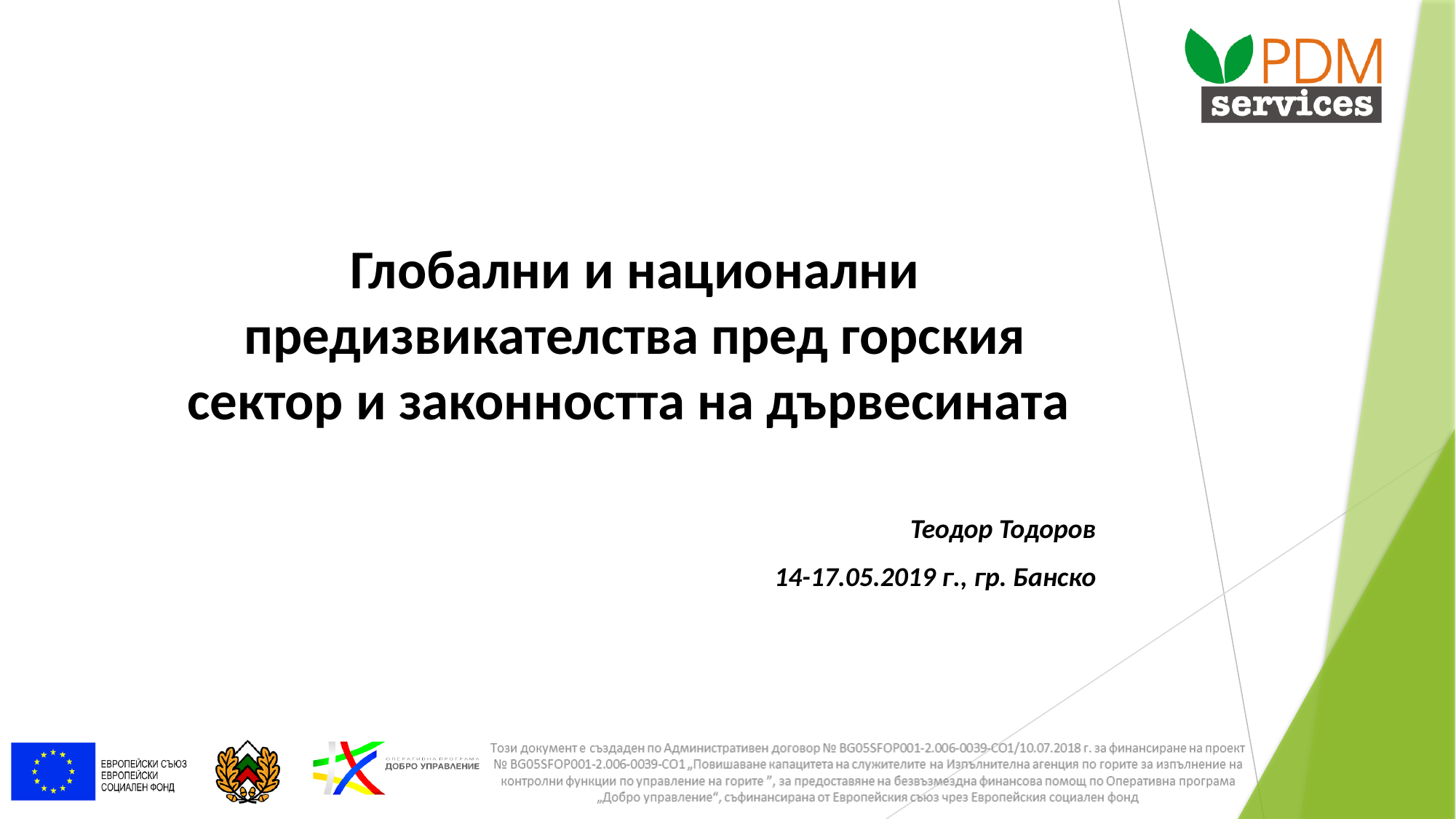

# Глобални и национални предизвикателства пред горския сектор и законността на дървесината
Теодор Тодоров
14-17.05.2019 г., гр. Банско